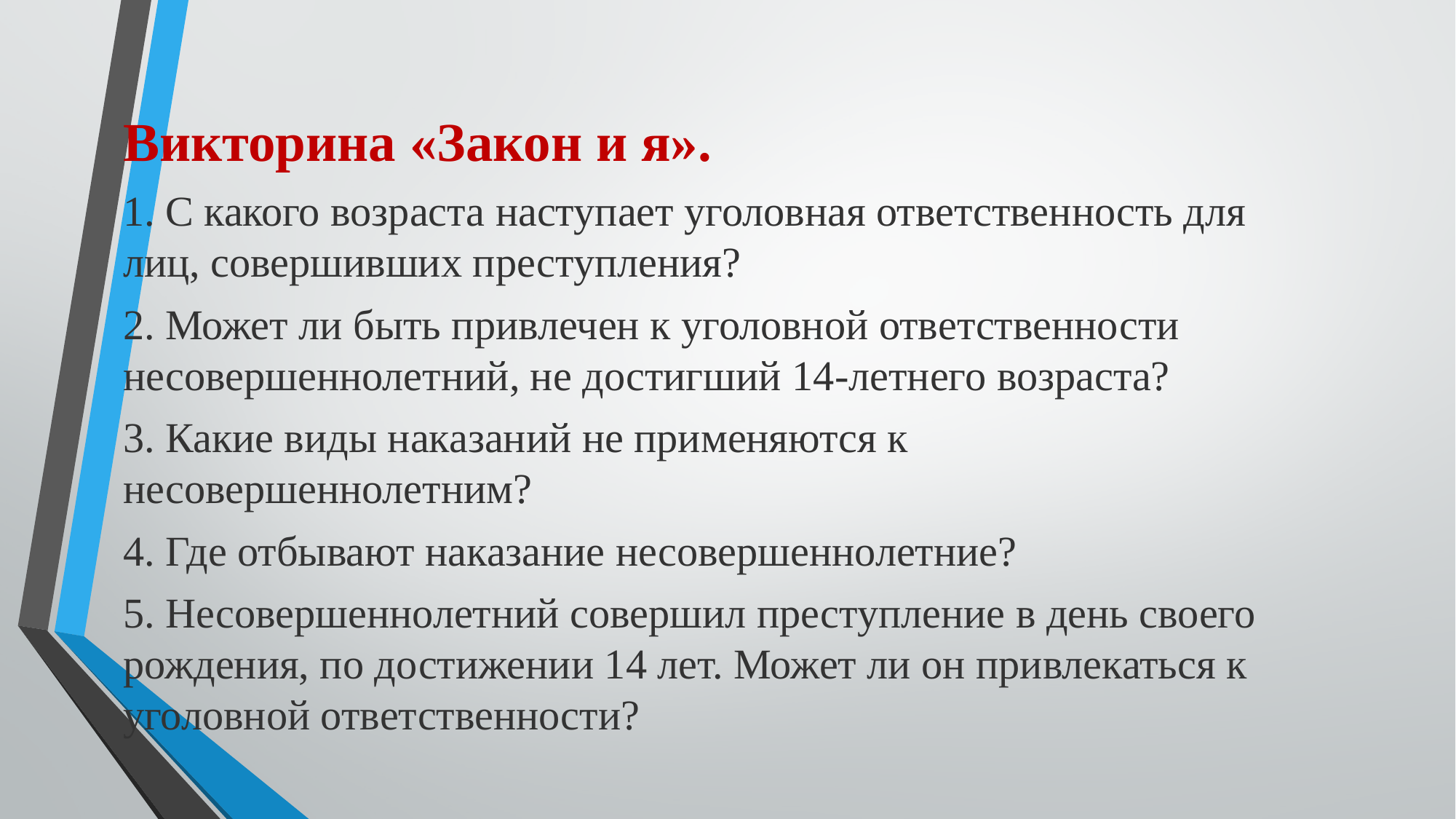

Викторина «Закон и я».
1. С какого возраста наступает уголовная ответственность для лиц, совершивших преступления?
2. Может ли быть привлечен к уголовной ответственности несовершеннолетний, не достигший 14-летнего возраста?
3. Какие виды наказаний не применяются к несовершеннолетним?
4. Где отбывают наказание несовершеннолетние?
5. Несовершеннолетний совершил преступление в день своего рождения, по достижении 14 лет. Может ли он привлекаться к уголовной ответственности?